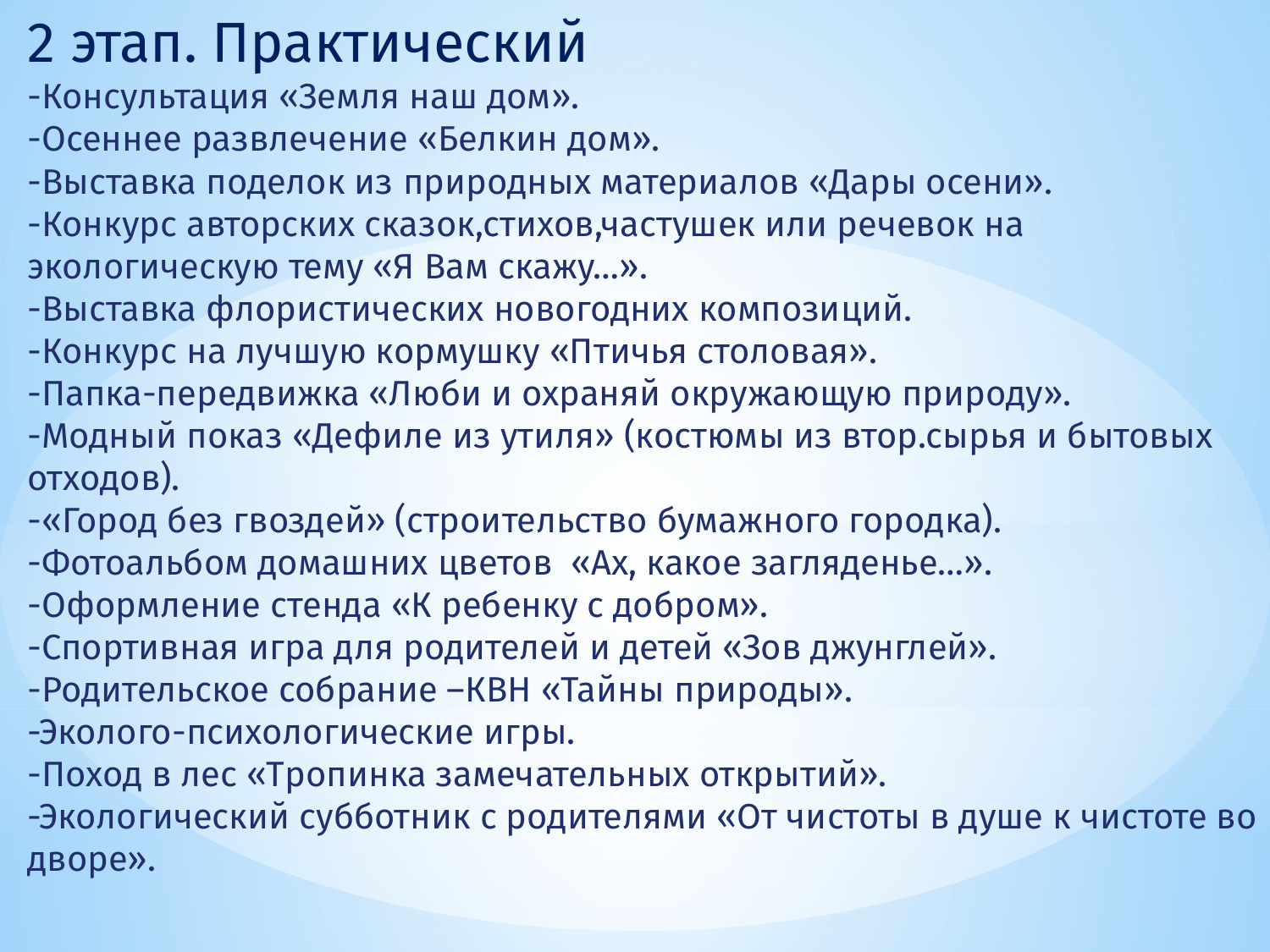

2 этап. Практический
-Консультация «Земля наш дом».
-Осеннее развлечение «Белкин дом».
-Выставка поделок из природных материалов «Дары осени».
-Конкурс авторских сказок,стихов,частушек или речевок на экологическую тему «Я Вам скажу…».
-Выставка флористических новогодних композиций.
-Конкурс на лучшую кормушку «Птичья столовая».
-Папка-передвижка «Люби и охраняй окружающую природу».
-Модный показ «Дефиле из утиля» (костюмы из втор.сырья и бытовых отходов).
-«Город без гвоздей» (строительство бумажного городка).
-Фотоальбом домашних цветов  «Ах, какое загляденье…».
-Оформление стенда «К ребенку с добром».
-Спортивная игра для родителей и детей «Зов джунглей».
-Родительское собрание –КВН «Тайны природы».
-Эколого-психологические игры.
-Поход в лес «Тропинка замечательных открытий».
-Экологический субботник с родителями «От чистоты в душе к чистоте во дворе».